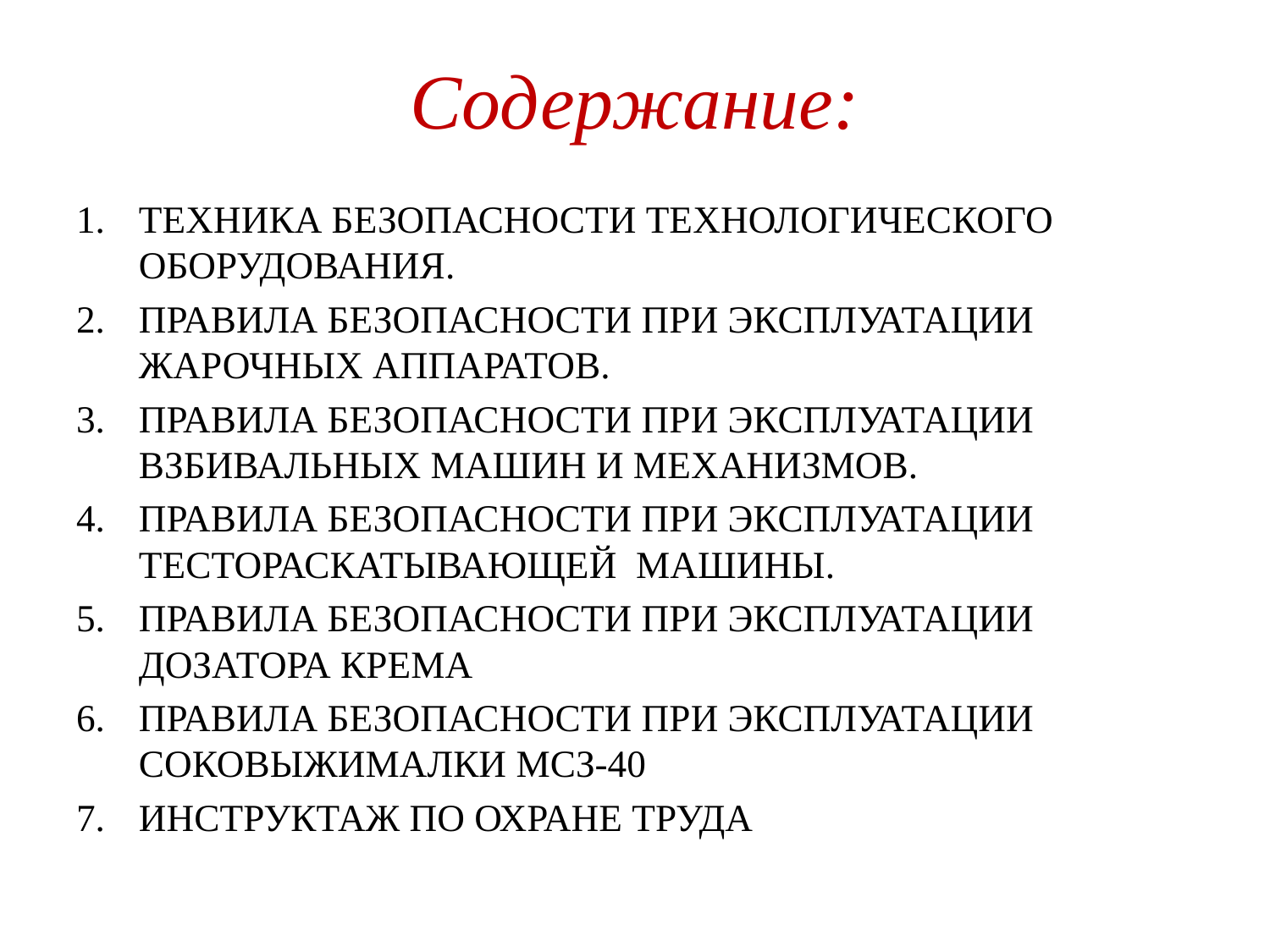

# Содержание:
ТЕХНИКА БЕЗОПАСНОСТИ ТЕХНОЛОГИЧЕСКОГО ОБОРУДОВАНИЯ.
ПРАВИЛА БЕЗОПАСНОСТИ ПРИ ЭКСПЛУАТАЦИИ ЖАРОЧНЫХ АППАРАТОВ.
ПРАВИЛА БЕЗОПАСНОСТИ ПРИ ЭКСПЛУАТАЦИИ ВЗБИВАЛЬНЫХ МАШИН И МЕХАНИЗМОВ.
ПРАВИЛА БЕЗОПАСНОСТИ ПРИ ЭКСПЛУАТАЦИИ ТЕСТОРАСКАТЫВАЮЩЕЙ  МАШИНЫ.
ПРАВИЛА БЕЗОПАСНОСТИ ПРИ ЭКСПЛУАТАЦИИ ДОЗАТОРА КРЕМА
ПРАВИЛА БЕЗОПАСНОСТИ ПРИ ЭКСПЛУАТАЦИИ СОКОВЫЖИМАЛКИ МСЗ-40
ИНСТРУКТАЖ ПО ОХРАНЕ ТРУДА